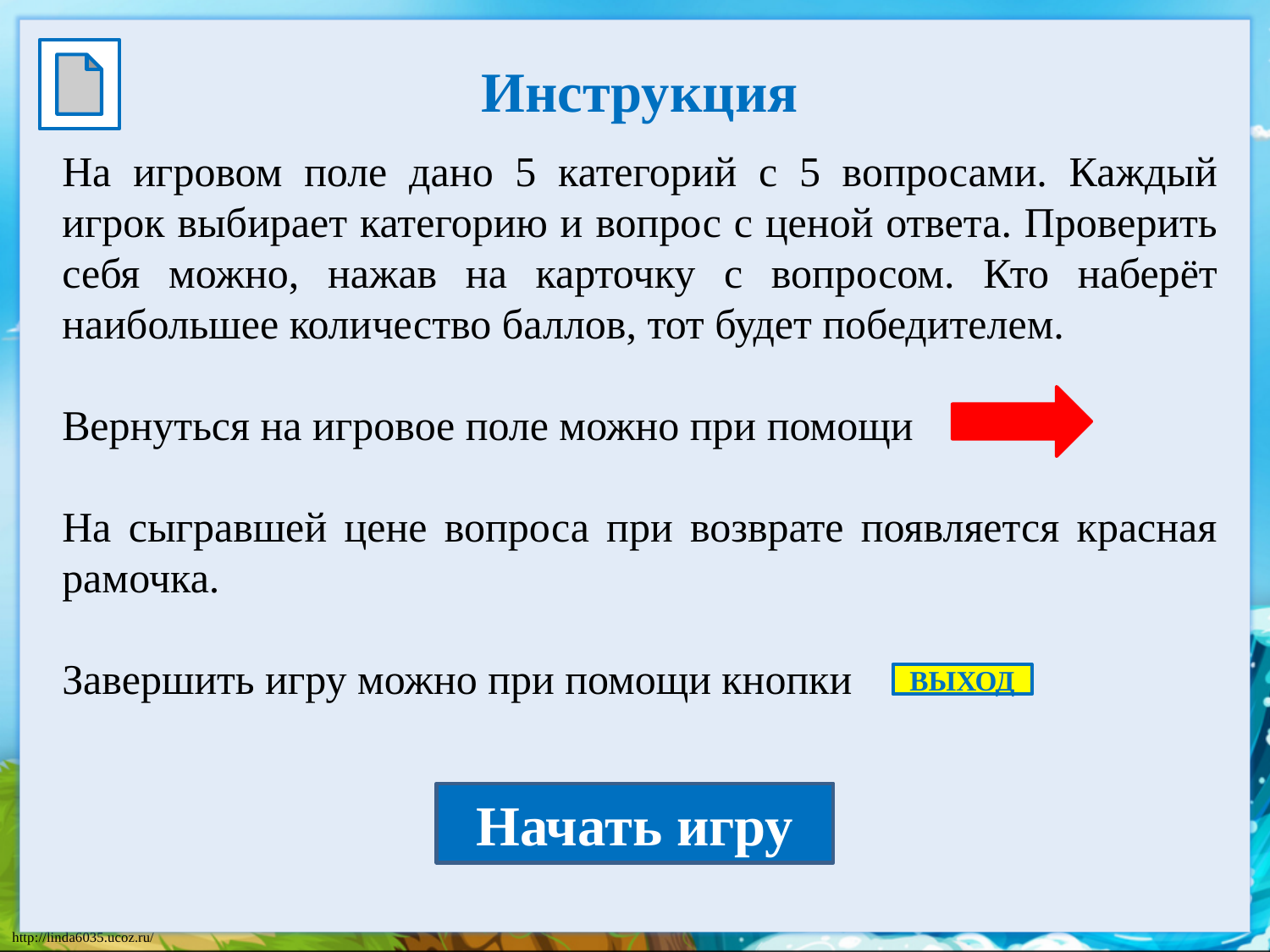

Инструкция

На игровом поле дано 5 категорий с 5 вопросами. Каждый игрок выбирает категорию и вопрос с ценой ответа. Проверить себя можно, нажав на карточку с вопросом. Кто наберёт наибольшее количество баллов, тот будет победителем.

Вернуться на игровое поле можно при помощи

На сыгравшей цене вопроса при возврате появляется красная рамочка.

Завершить игру можно при помощи кнопки

ВЫХОД
Начать игру